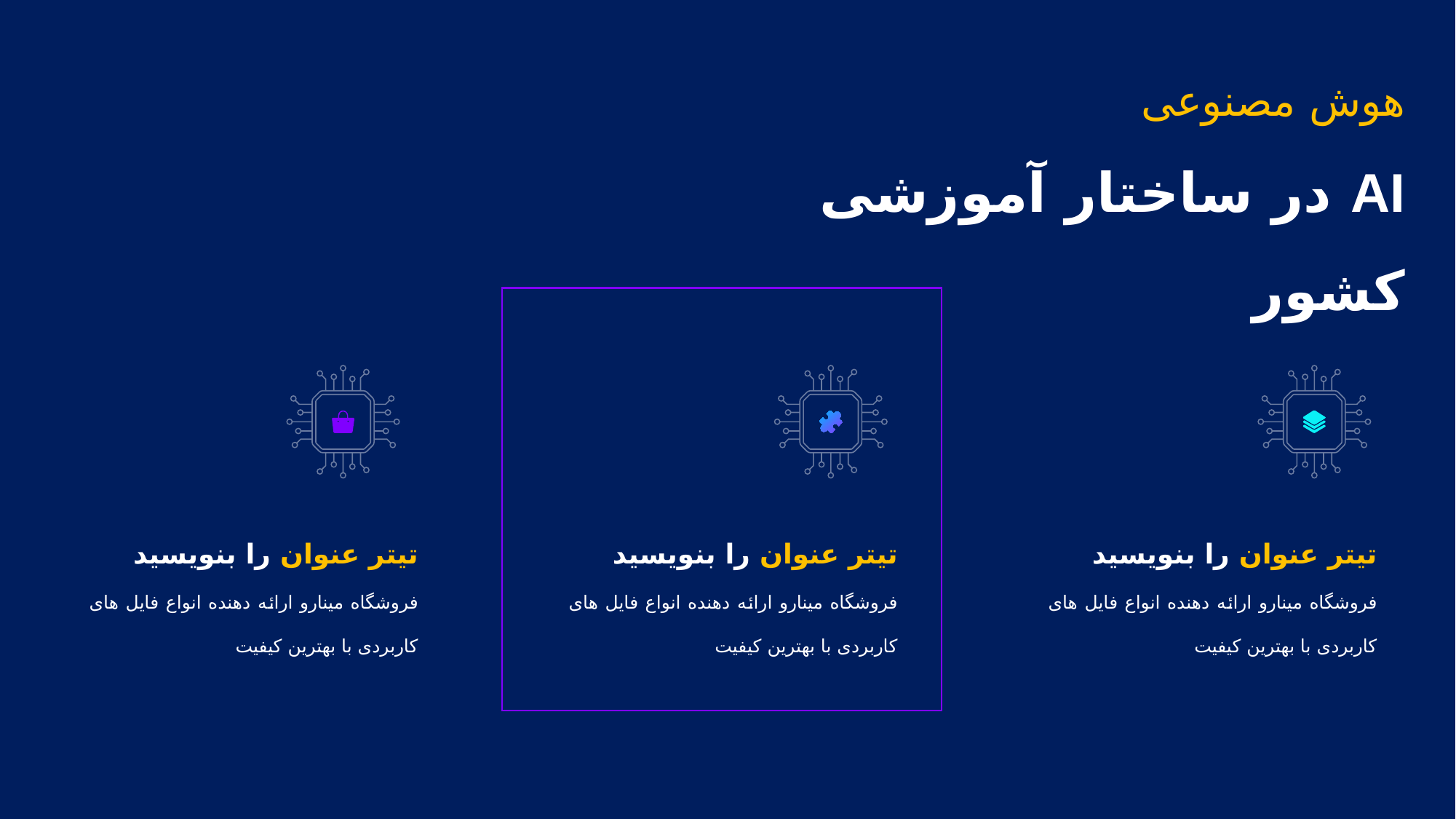

هوش مصنوعی
AI در ساختار آموزشی کشور

تیتر عنوان را بنویسید
فروشگاه مینارو ارائه دهنده انواع فایل های کاربردی با بهترین کیفیت
تیتر عنوان را بنویسید
فروشگاه مینارو ارائه دهنده انواع فایل های کاربردی با بهترین کیفیت
تیتر عنوان را بنویسید
فروشگاه مینارو ارائه دهنده انواع فایل های کاربردی با بهترین کیفیت